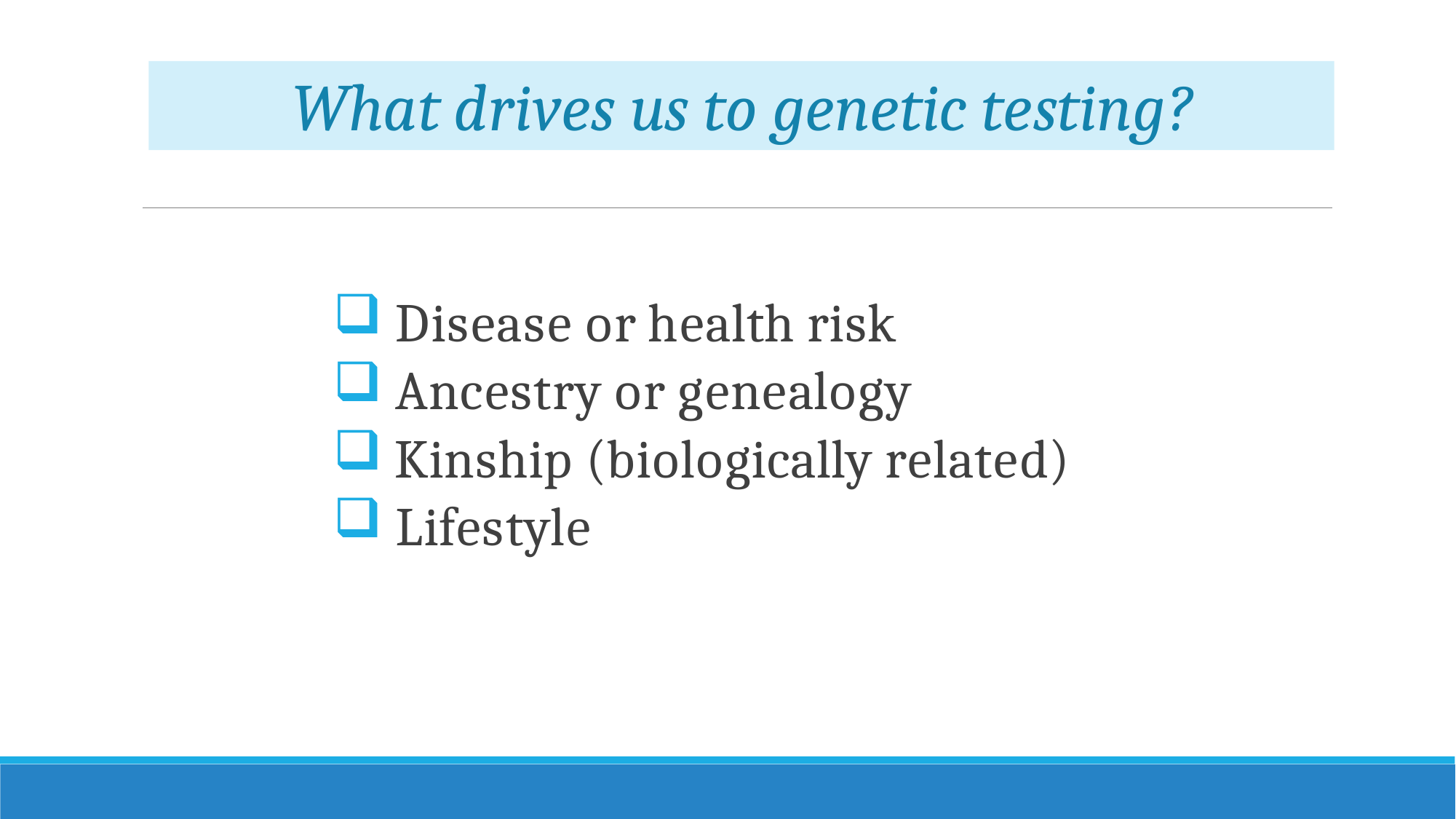

# What drives us to genetic testing?

 Disease or health risk
 Ancestry or genealogy
 Kinship (biologically related)
 Lifestyle